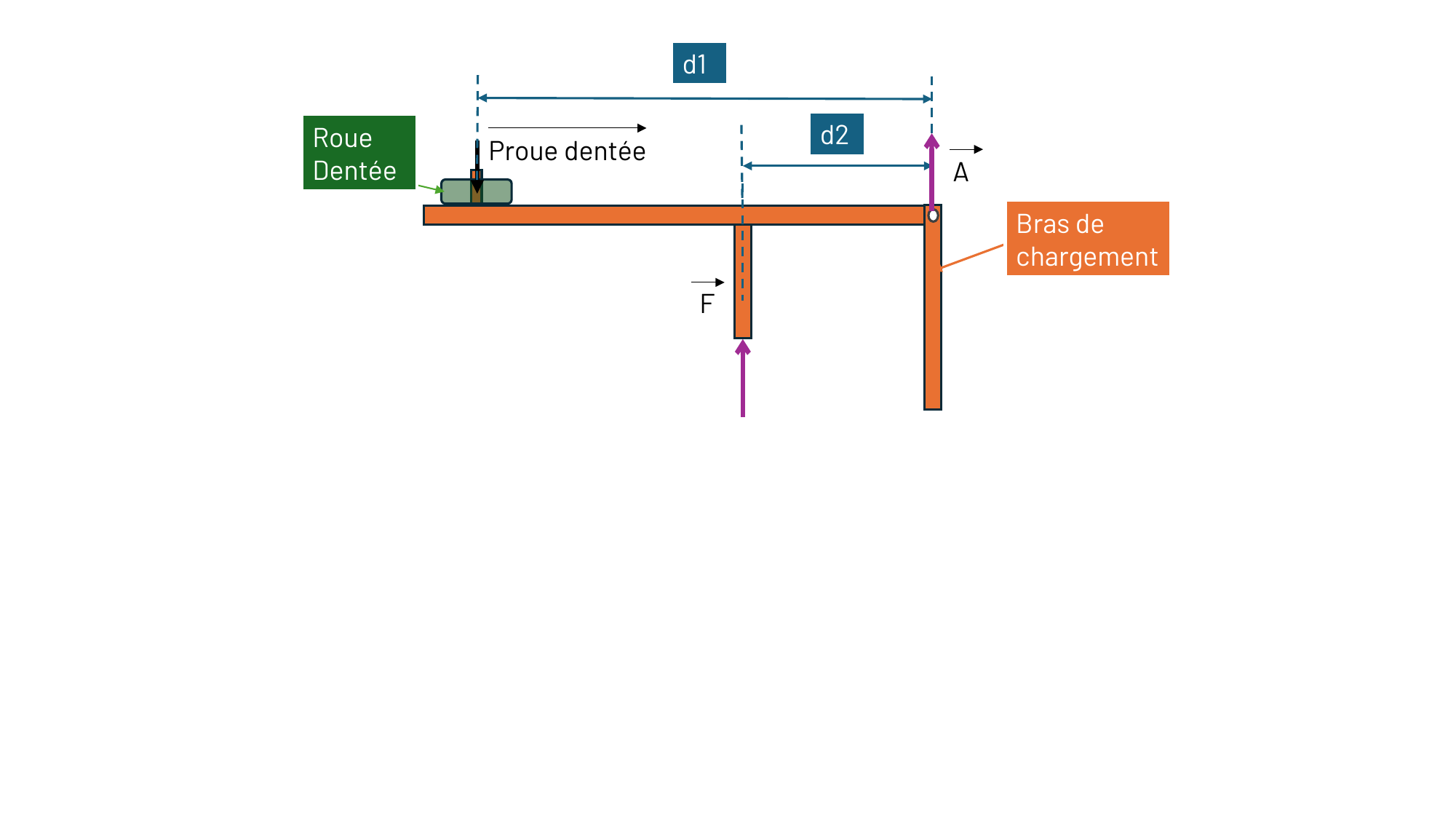

d1
d2
Roue Dentée
Proue dentée
A

Bras de chargement

F